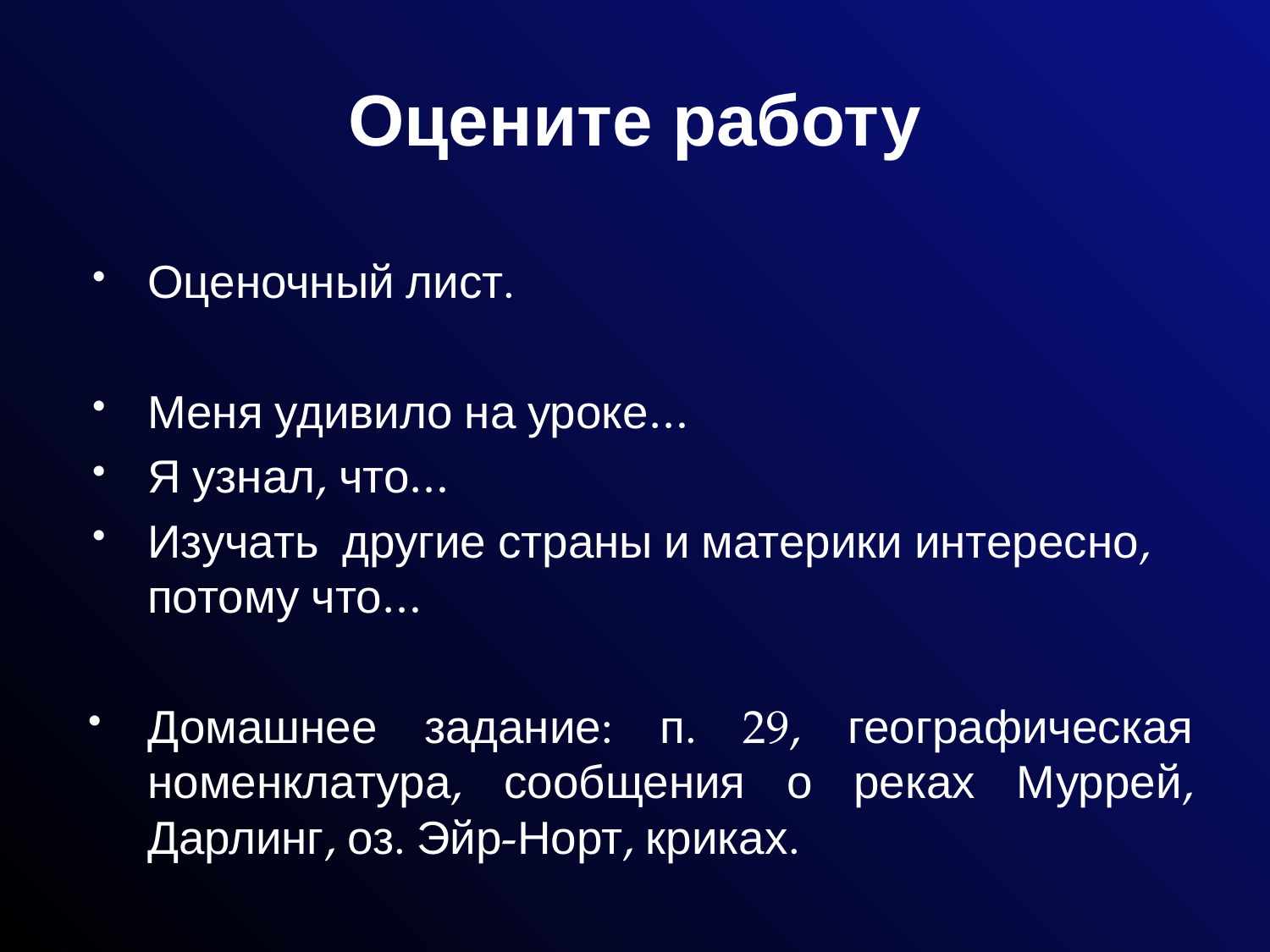

# Оцените работу
Оценочный лист.

Меня удивило на уроке…
Я узнал, что…
Изучать  другие страны и материки интересно, потому что…

Домашнее задание: п. 29, географическая номенклатура, сообщения о реках Муррей, Дарлинг, оз. Эйр-Норт, криках.